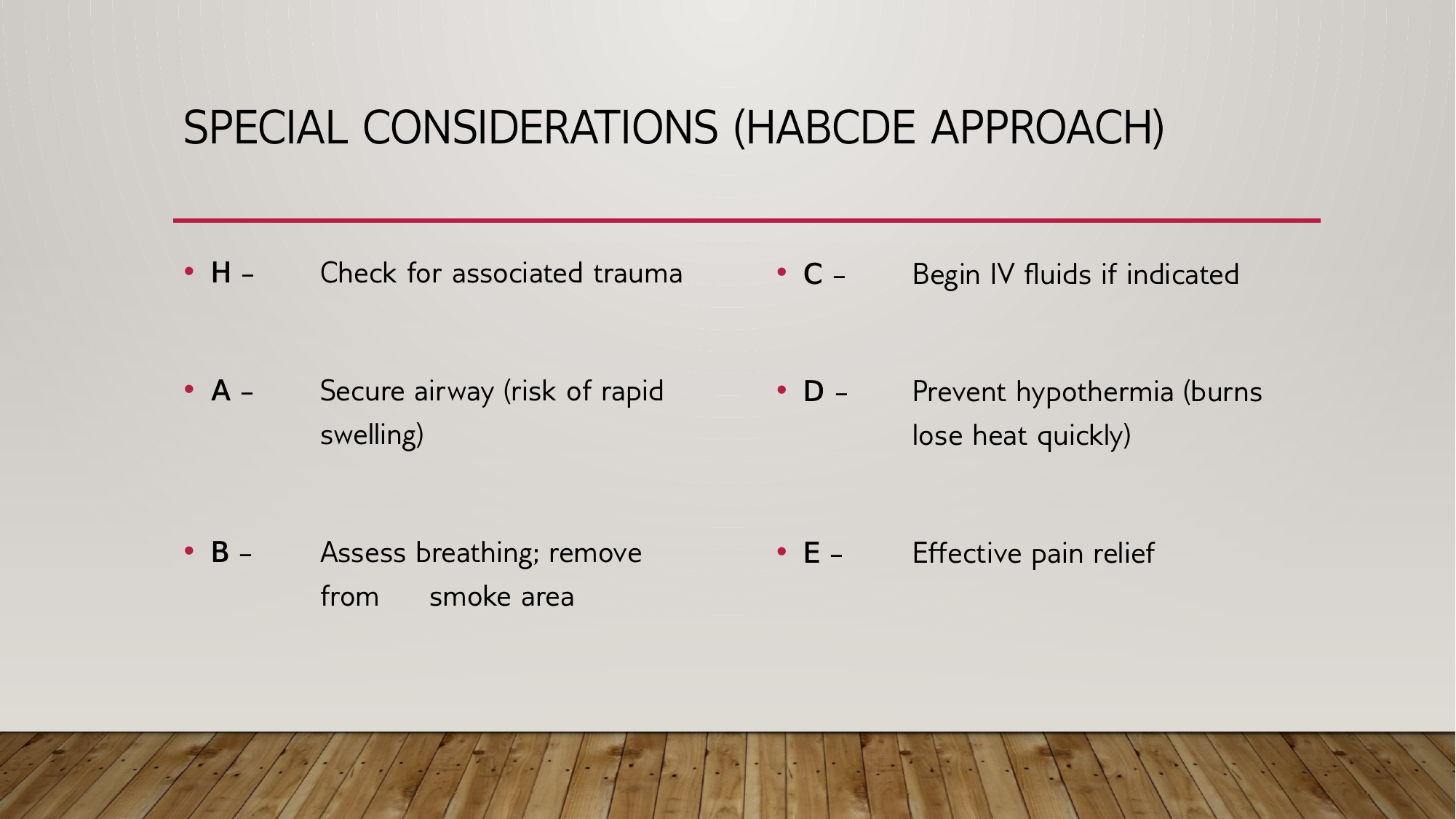

# Special Considerations (HABCDE Approach)
H – 	Check for associated trauma

A – 	Secure airway (risk of rapid 	swelling)

B – 	Assess breathing; remove 	from 	smoke area

C – 	Begin IV fluids if indicated

D – 	Prevent hypothermia (burns 	lose heat quickly)

E – 	Effective pain relief